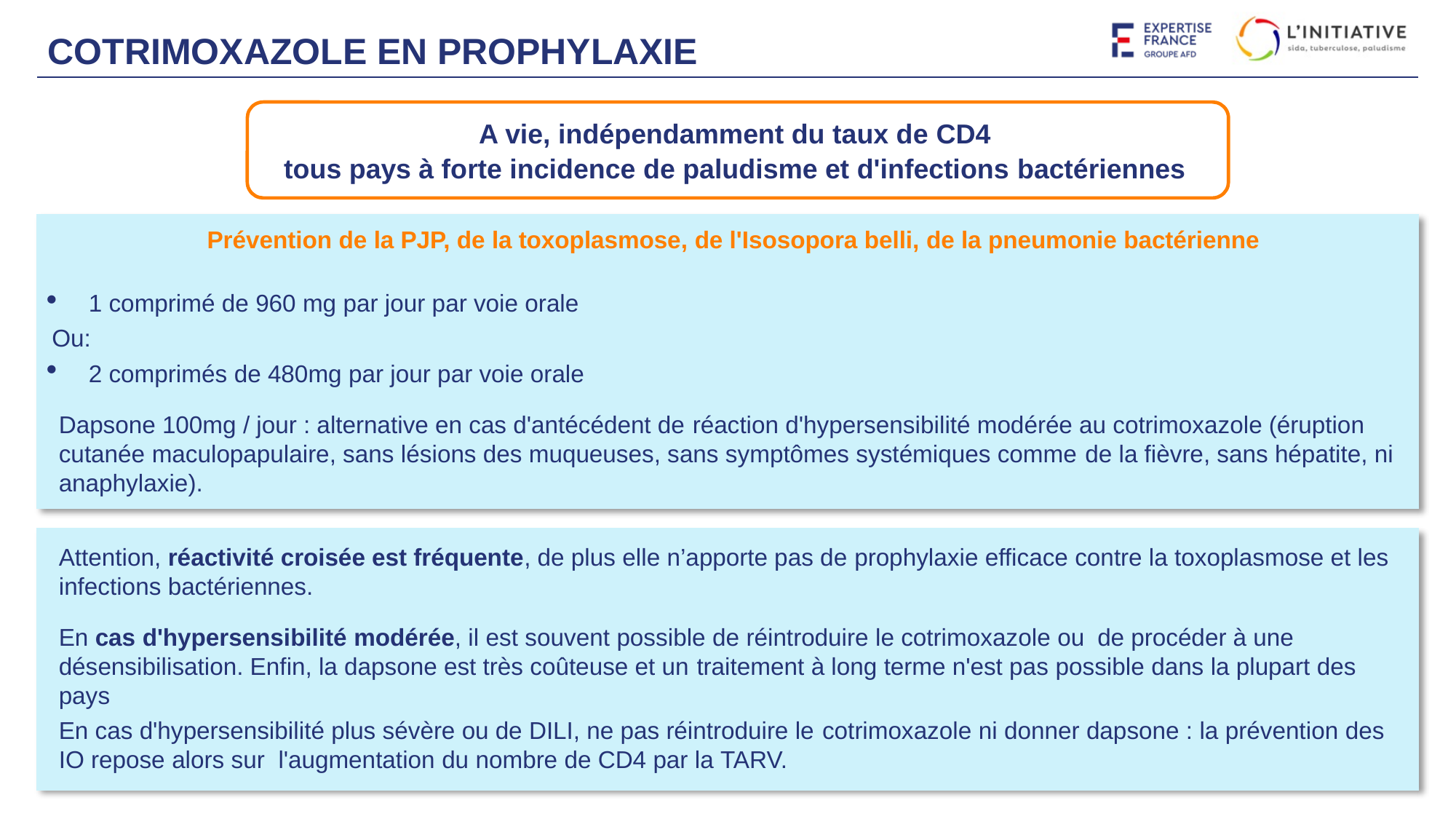

# Cotrimoxazole en prophylaxie

A vie, indépendamment du taux de CD4
tous pays à forte incidence de paludisme et d'infections bactériennes

Prévention de la PJP, de la toxoplasmose, de l'Isosopora belli, de la pneumonie bactérienne

1 comprimé de 960 mg par jour par voie orale
Ou:
2 comprimés de 480mg par jour par voie orale
Dapsone 100mg / jour : alternative en cas d'antécédent de réaction d'hypersensibilité modérée au cotrimoxazole (éruption cutanée maculopapulaire, sans lésions des muqueuses, sans symptômes systémiques comme de la fièvre, sans hépatite, ni anaphylaxie).

Attention, réactivité croisée est fréquente, de plus elle n’apporte pas de prophylaxie efficace contre la toxoplasmose et les infections bactériennes.
En cas d'hypersensibilité modérée, il est souvent possible de réintroduire le cotrimoxazole ou   de procéder à une désensibilisation. Enfin, la dapsone est très coûteuse et un traitement à long terme n'est pas possible dans la plupart des pays
En cas d'hypersensibilité plus sévère ou de DILI, ne pas réintroduire le cotrimoxazole ni donner dapsone : la prévention des IO repose alors sur  l'augmentation du nombre de CD4 par la TARV.